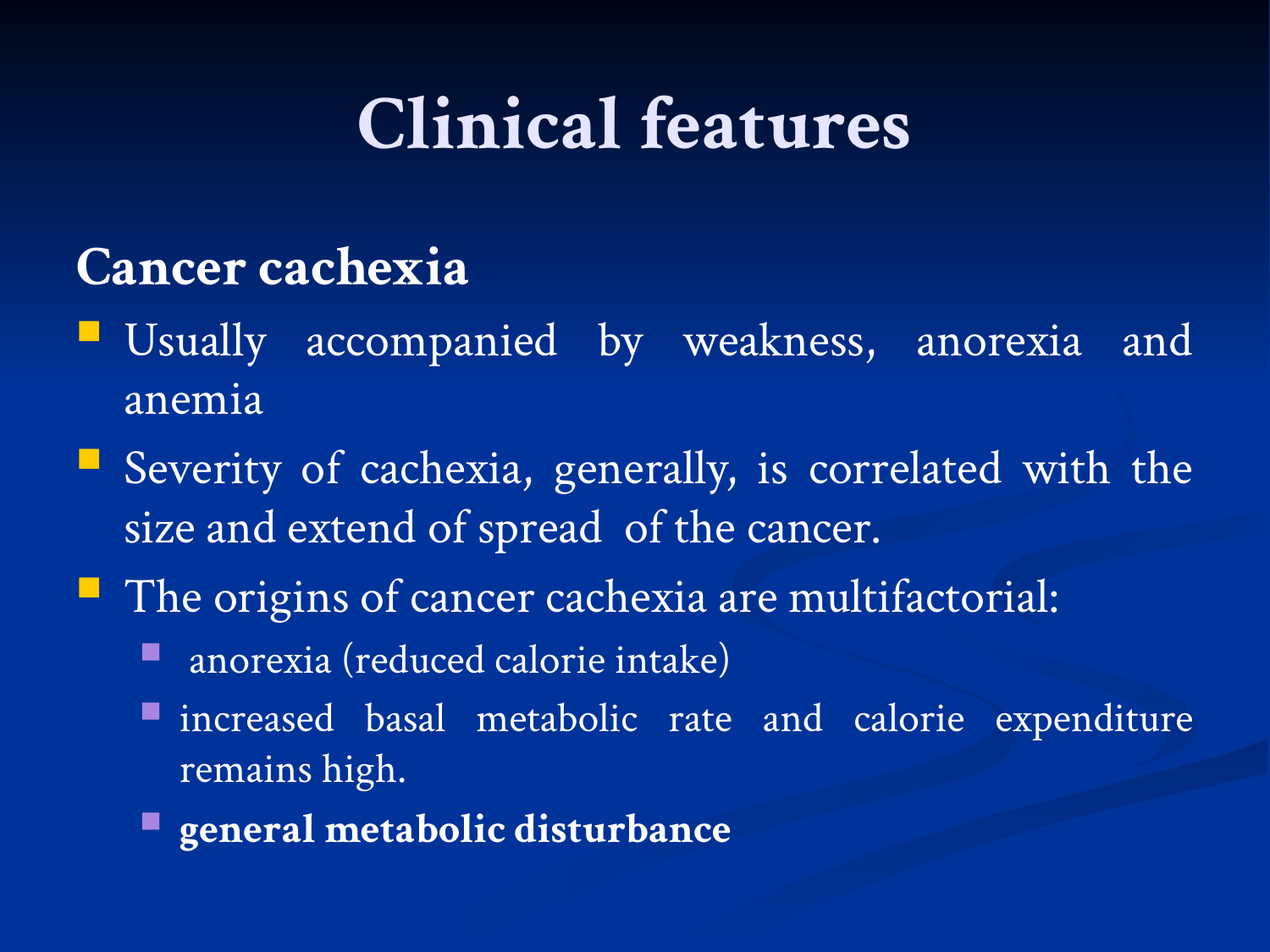

# Clinical features
Cancer cachexia
Usually accompanied by weakness, anorexia and anemia
Severity of cachexia, generally, is correlated with the size and extend of spread  of the cancer.
The origins of cancer cachexia are multifactorial:
 anorexia (reduced calorie intake)
increased basal metabolic rate and calorie expenditure remains high.
general metabolic disturbance